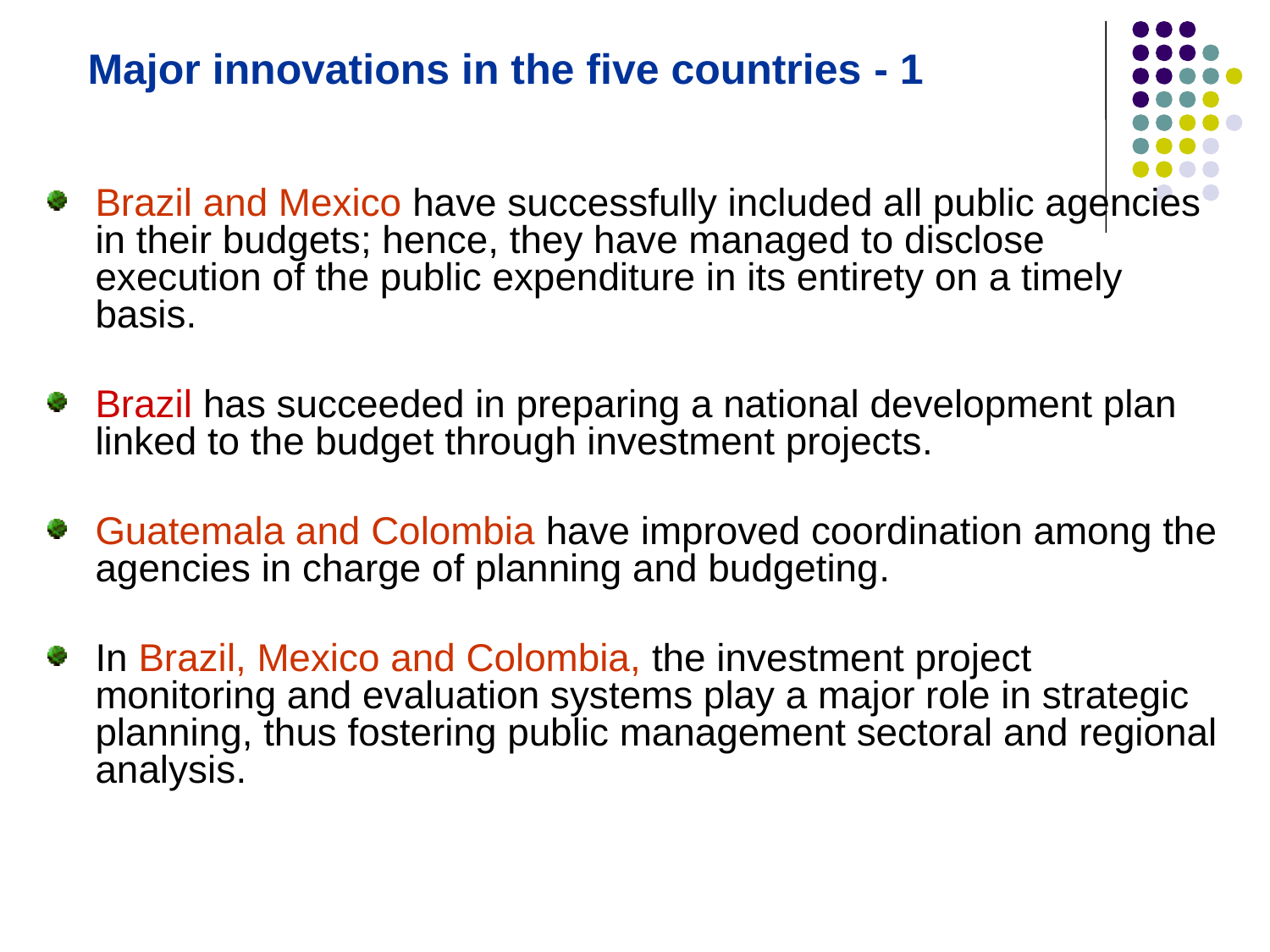

# Major innovations in the five countries - 1

Brazil and Mexico have successfully included all public agencies in their budgets; hence, they have managed to disclose execution of the public expenditure in its entirety on a timely basis.

Brazil has succeeded in preparing a national development plan linked to the budget through investment projects.

Guatemala and Colombia have improved coordination among the agencies in charge of planning and budgeting.

In Brazil, Mexico and Colombia, the investment project monitoring and evaluation systems play a major role in strategic planning, thus fostering public management sectoral and regional analysis.